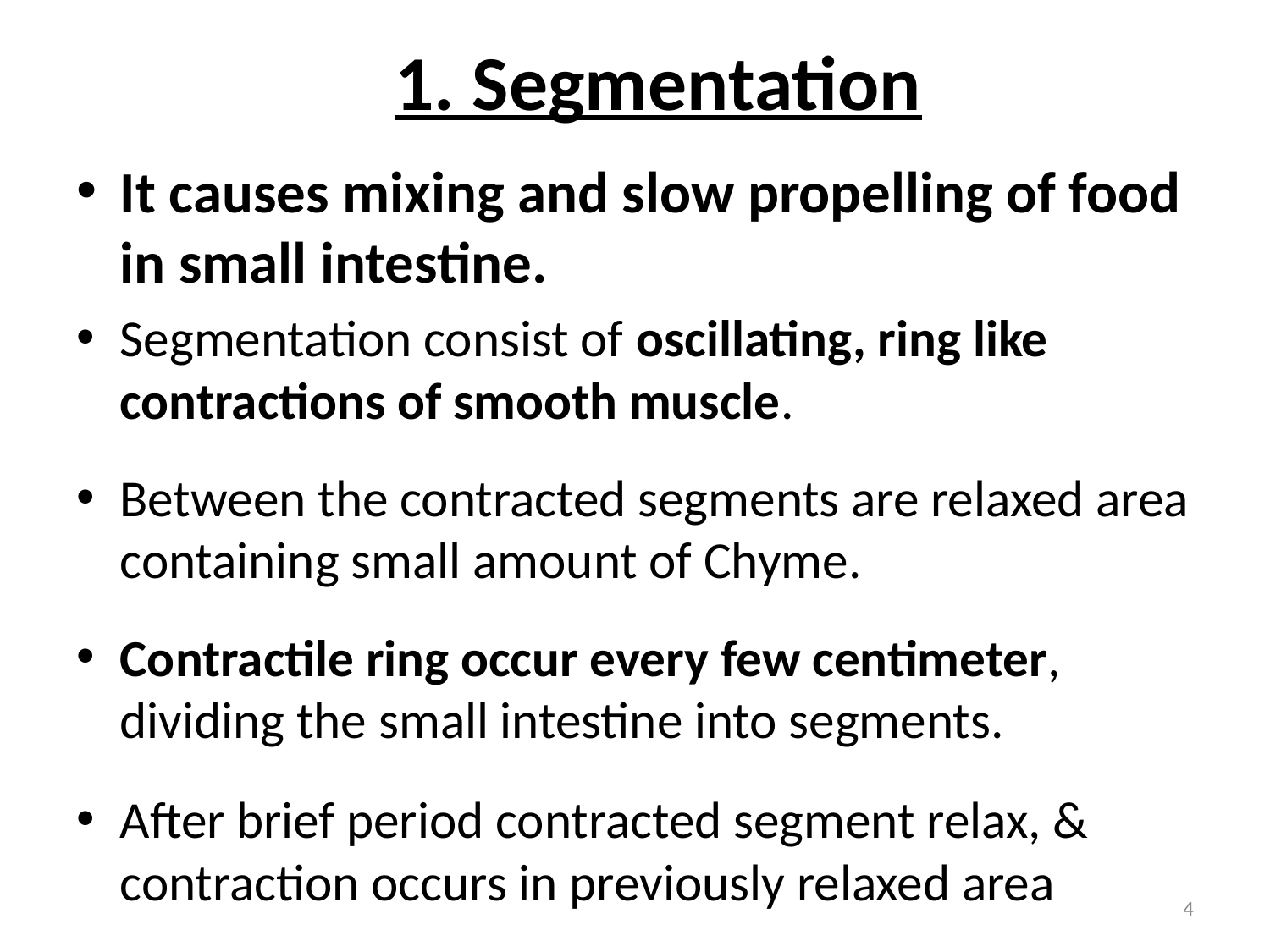

# 1. Segmentation
It causes mixing and slow propelling of food in small intestine.
Segmentation consist of oscillating, ring like contractions of smooth muscle.

Between the contracted segments are relaxed area containing small amount of Chyme.

Contractile ring occur every few centimeter, dividing the small intestine into segments.

After brief period contracted segment relax, & contraction occurs in previously relaxed area

4